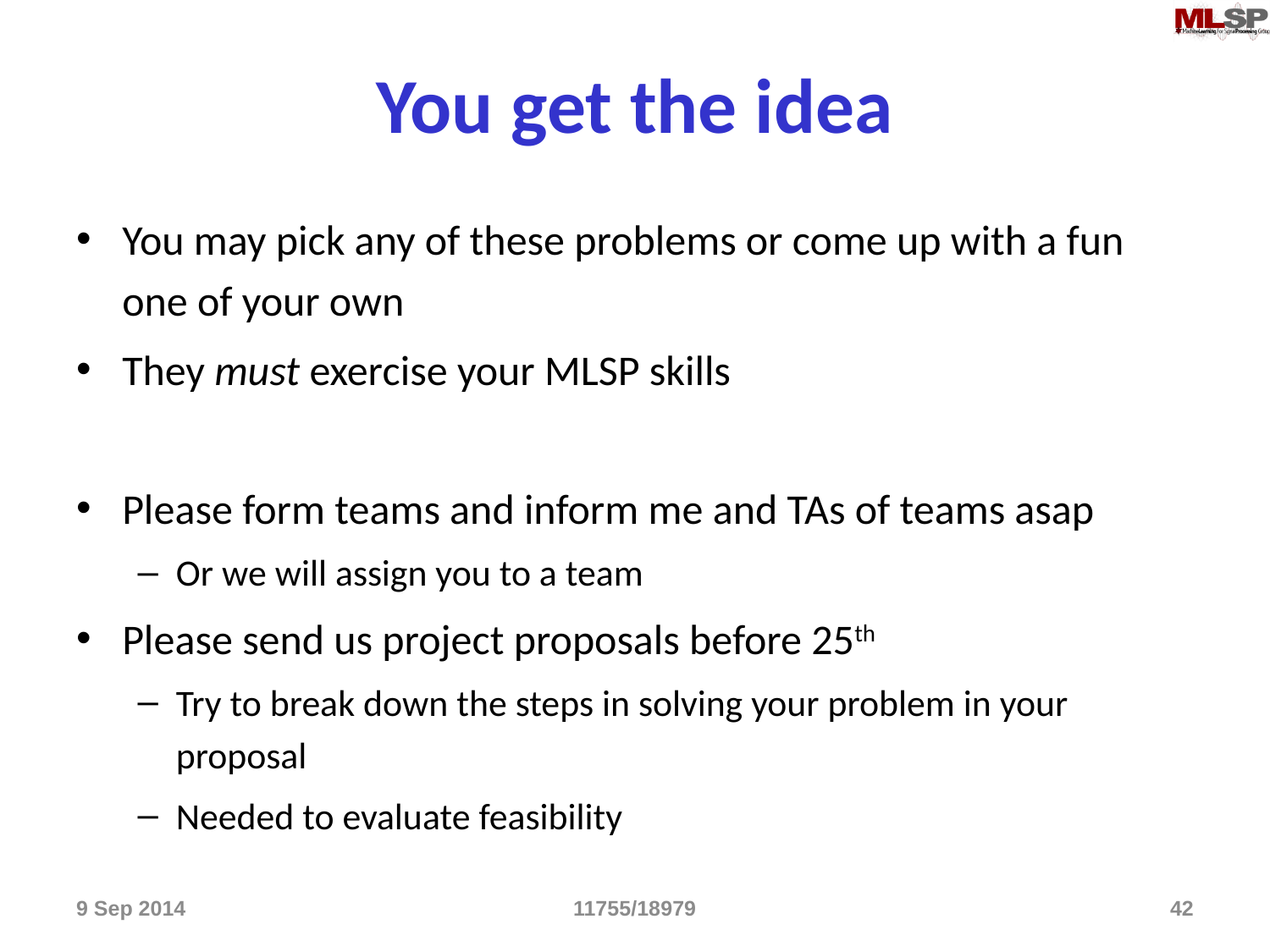

# You get the idea
You may pick any of these problems or come up with a fun one of your own
They must exercise your MLSP skills

Please form teams and inform me and TAs of teams asap
Or we will assign you to a team
Please send us project proposals before 25th
Try to break down the steps in solving your problem in your proposal
Needed to evaluate feasibility
9 Sep 2014
11755/18979
42